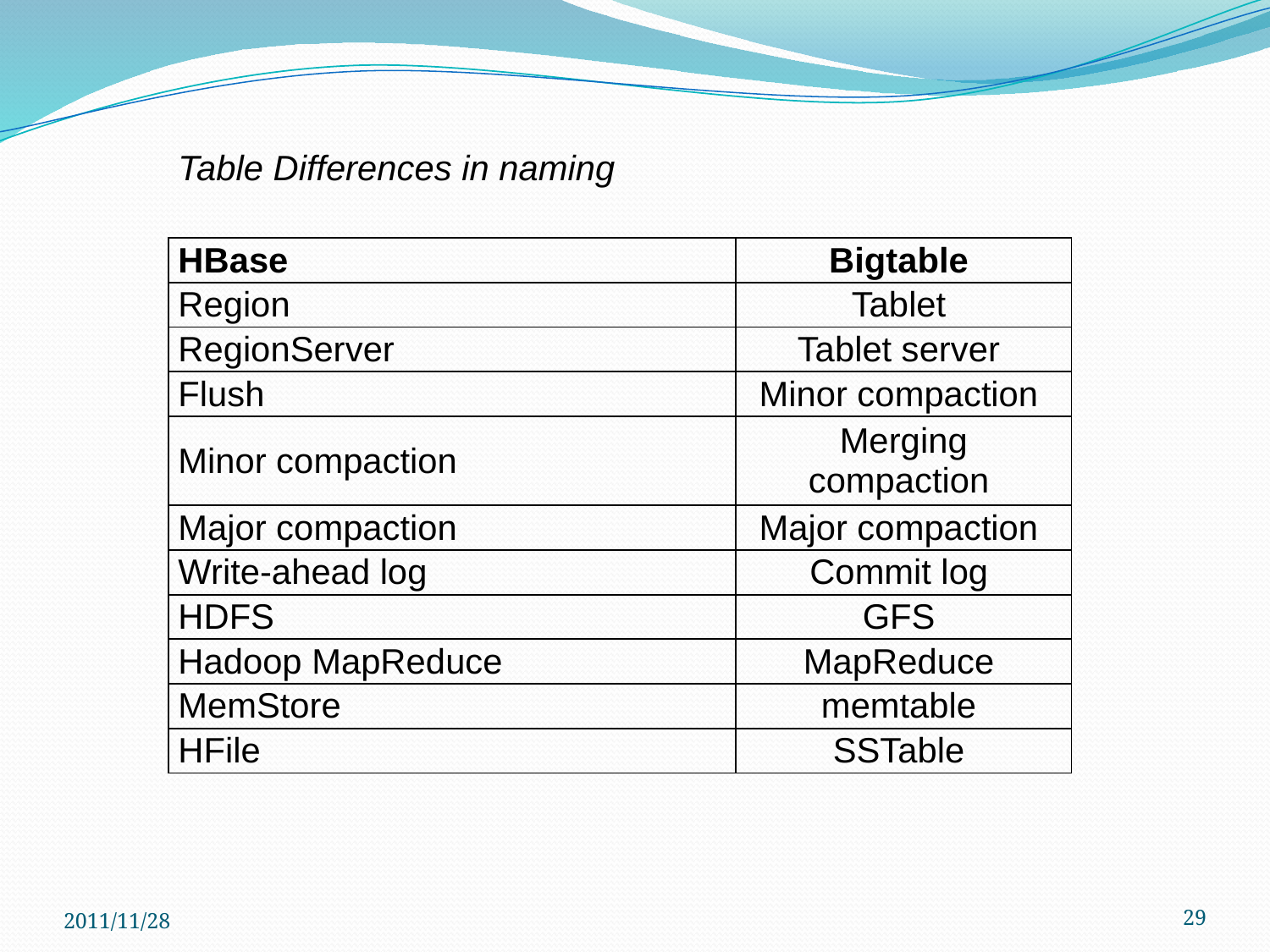

| Table Differences in naming |  |
| --- | --- |
| HBase | Bigtable |
| Region | Tablet |
| RegionServer | Tablet server |
| Flush | Minor compaction |
| Minor compaction | Merging compaction |
| Major compaction | Major compaction |
| Write-ahead log | Commit log |
| HDFS | GFS |
| Hadoop MapReduce | MapReduce |
| MemStore | memtable |
| HFile | SSTable |
2011/11/28
29